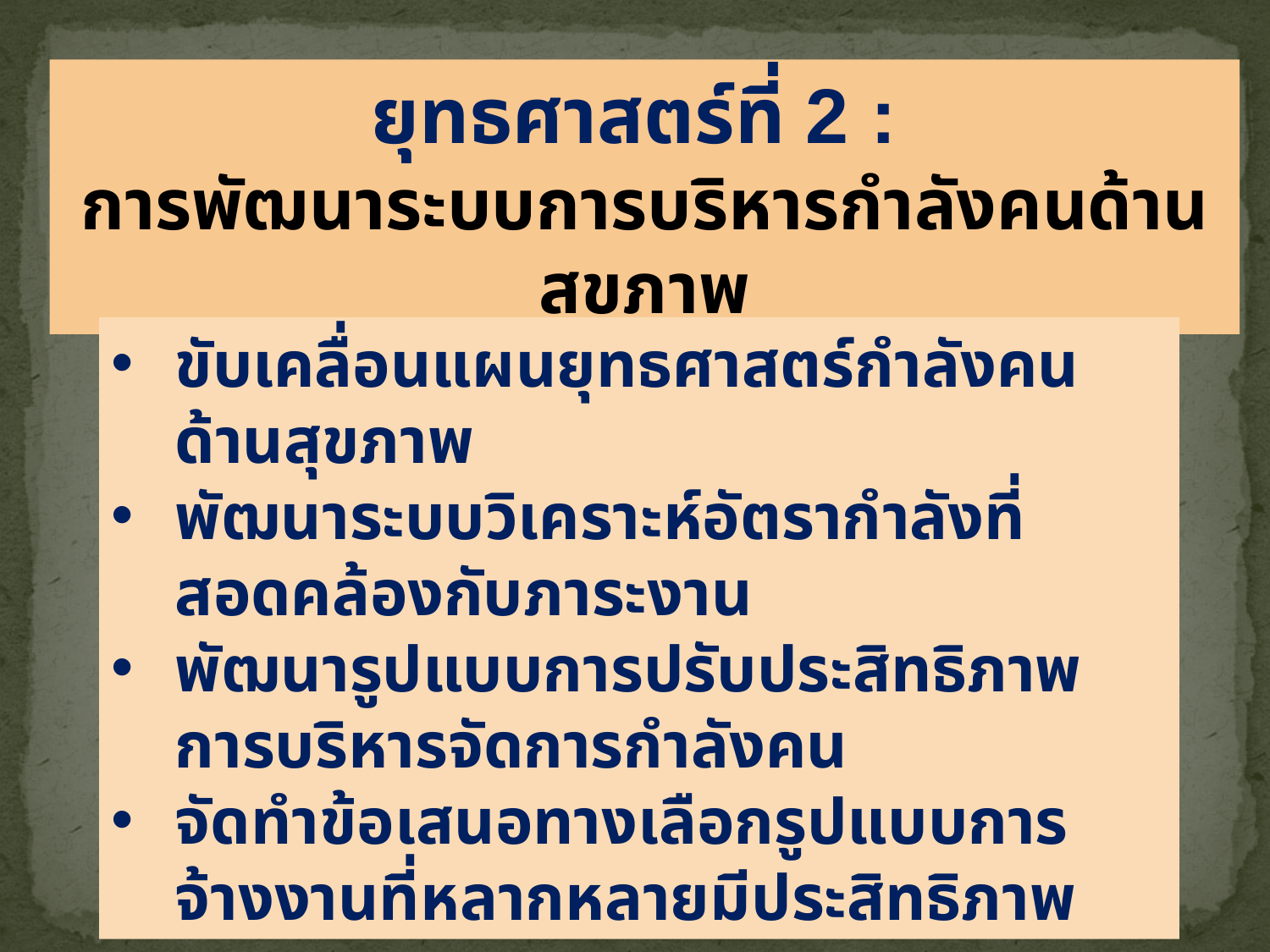

ยุทธศาสตร์ที่ 2 :
การพัฒนาระบบการบริหารกำลังคนด้านสุขภาพ
ขับเคลื่อนแผนยุทธศาสตร์กำลังคนด้านสุขภาพ
พัฒนาระบบวิเคราะห์อัตรากำลังที่สอดคล้องกับภาระงาน
พัฒนารูปแบบการปรับประสิทธิภาพการบริหารจัดการกำลังคน
จัดทำข้อเสนอทางเลือกรูปแบบการจ้างงานที่หลากหลายมีประสิทธิภาพ